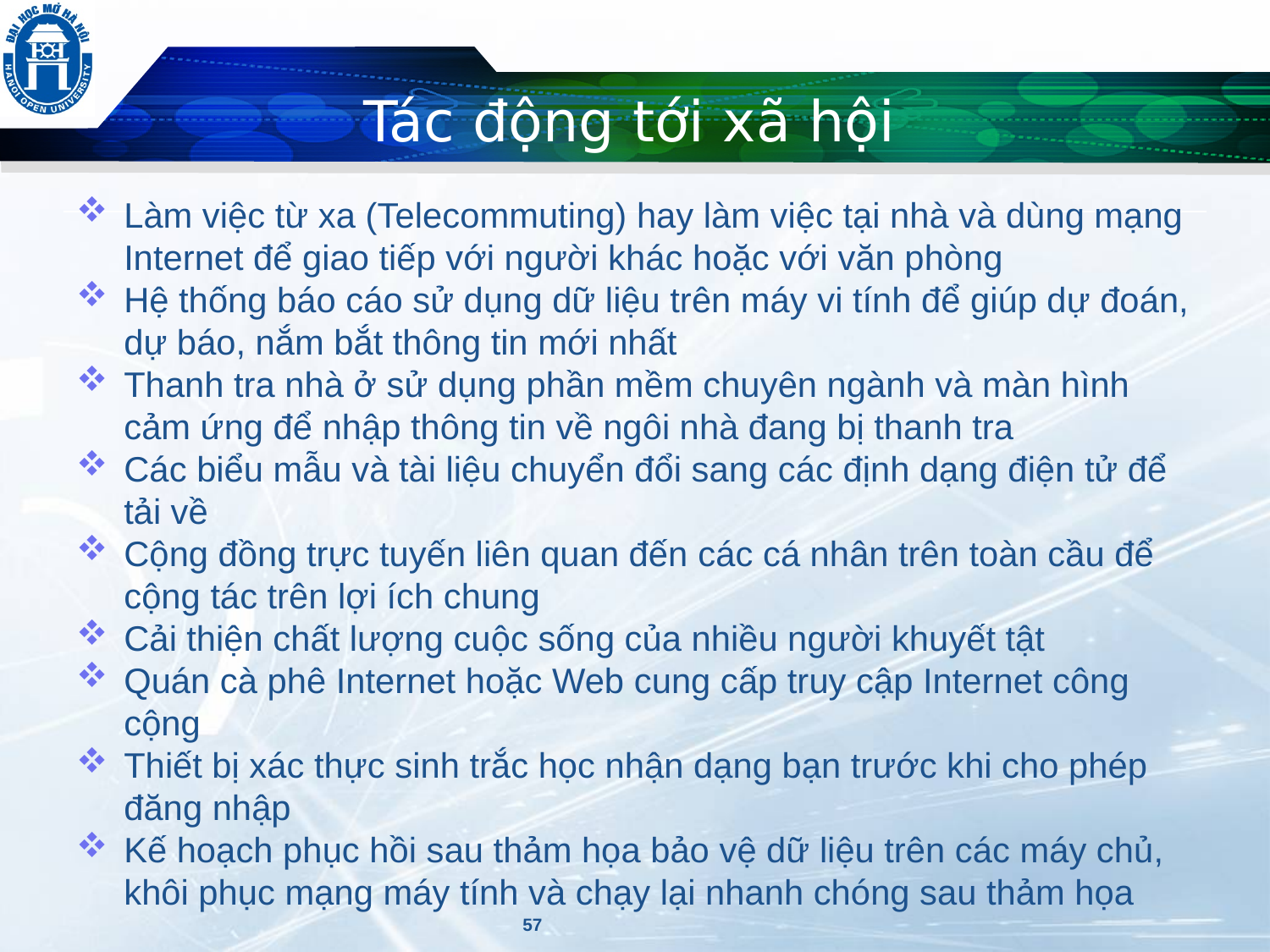

# Tác động tới xã hội
Làm việc từ xa (Telecommuting) hay làm việc tại nhà và dùng mạng Internet để giao tiếp với người khác hoặc với văn phòng
Hệ thống báo cáo sử dụng dữ liệu trên máy vi tính để giúp dự đoán, dự báo, nắm bắt thông tin mới nhất
Thanh tra nhà ở sử dụng phần mềm chuyên ngành và màn hình cảm ứng để nhập thông tin về ngôi nhà đang bị thanh tra
Các biểu mẫu và tài liệu chuyển đổi sang các định dạng điện tử để tải về
Cộng đồng trực tuyến liên quan đến các cá nhân trên toàn cầu để cộng tác trên lợi ích chung
Cải thiện chất lượng cuộc sống của nhiều người khuyết tật
Quán cà phê Internet hoặc Web cung cấp truy cập Internet công cộng
Thiết bị xác thực sinh trắc học nhận dạng bạn trước khi cho phép đăng nhập
Kế hoạch phục hồi sau thảm họa bảo vệ dữ liệu trên các máy chủ, khôi phục mạng máy tính và chạy lại nhanh chóng sau thảm họa
57